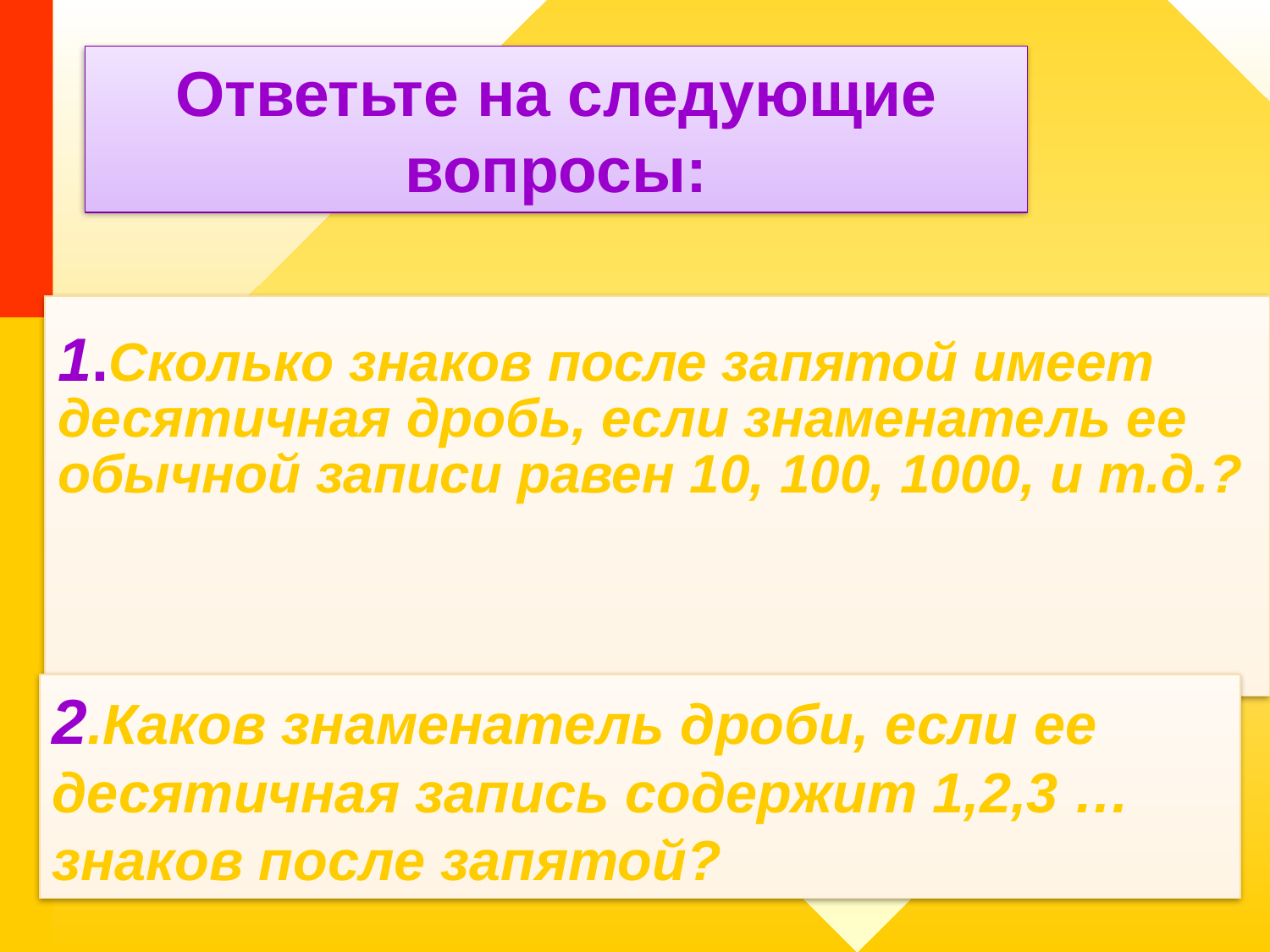

Ответьте на следующие вопросы:
# 1.Сколько знаков после запятой имеет десятичная дробь, если знаменатель ее обычной записи равен 10, 100, 1000, и т.д.?
2.Каков знаменатель дроби, если ее десятичная запись содержит 1,2,3 … знаков после запятой?